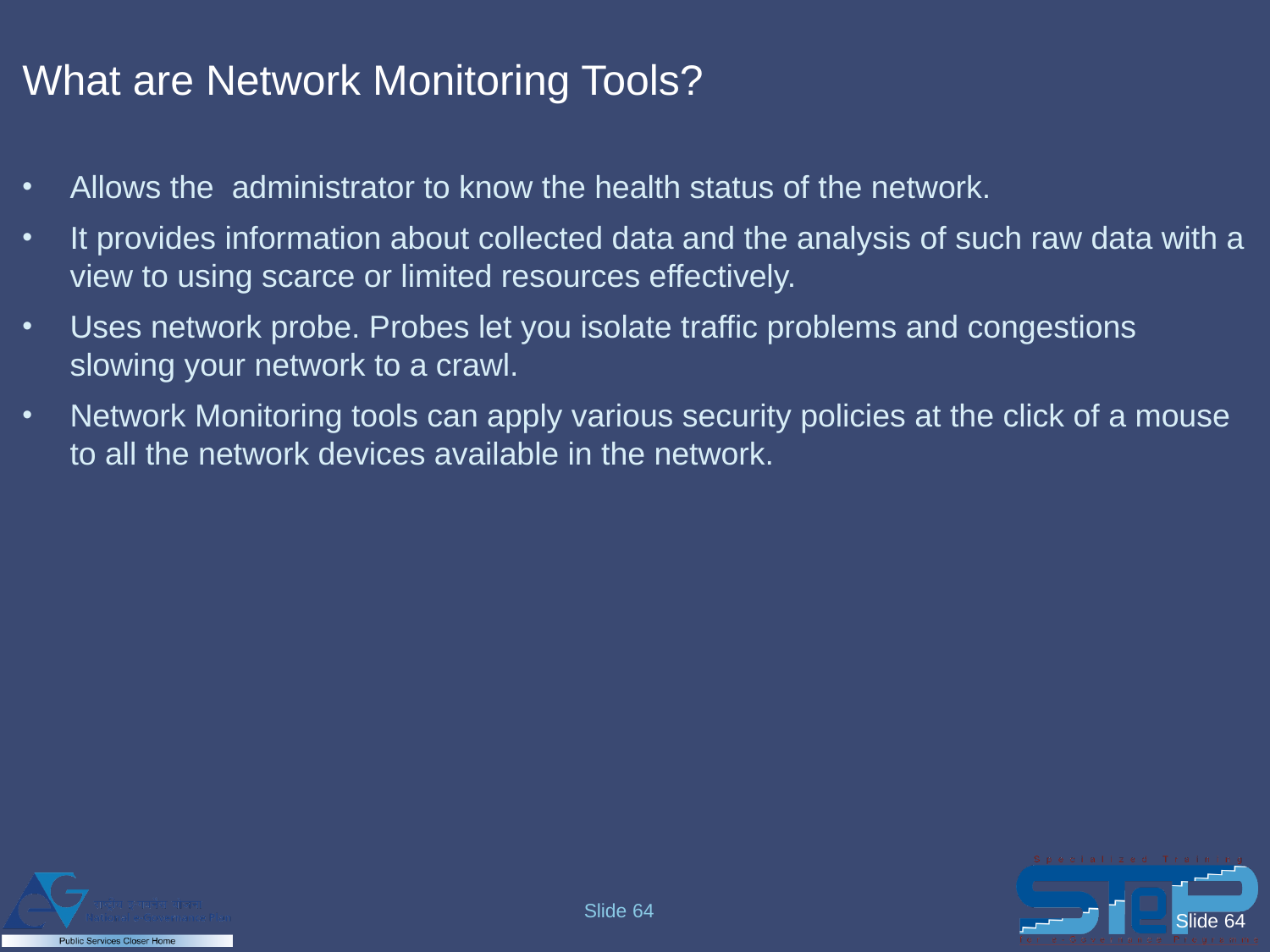

# What are Network Monitoring Tools?
Allows the  administrator to know the health status of the network.
It provides information about collected data and the analysis of such raw data with a view to using scarce or limited resources effectively.
Uses network probe. Probes let you isolate traffic problems and congestions slowing your network to a crawl.
Network Monitoring tools can apply various security policies at the click of a mouse to all the network devices available in the network.

Slide 64